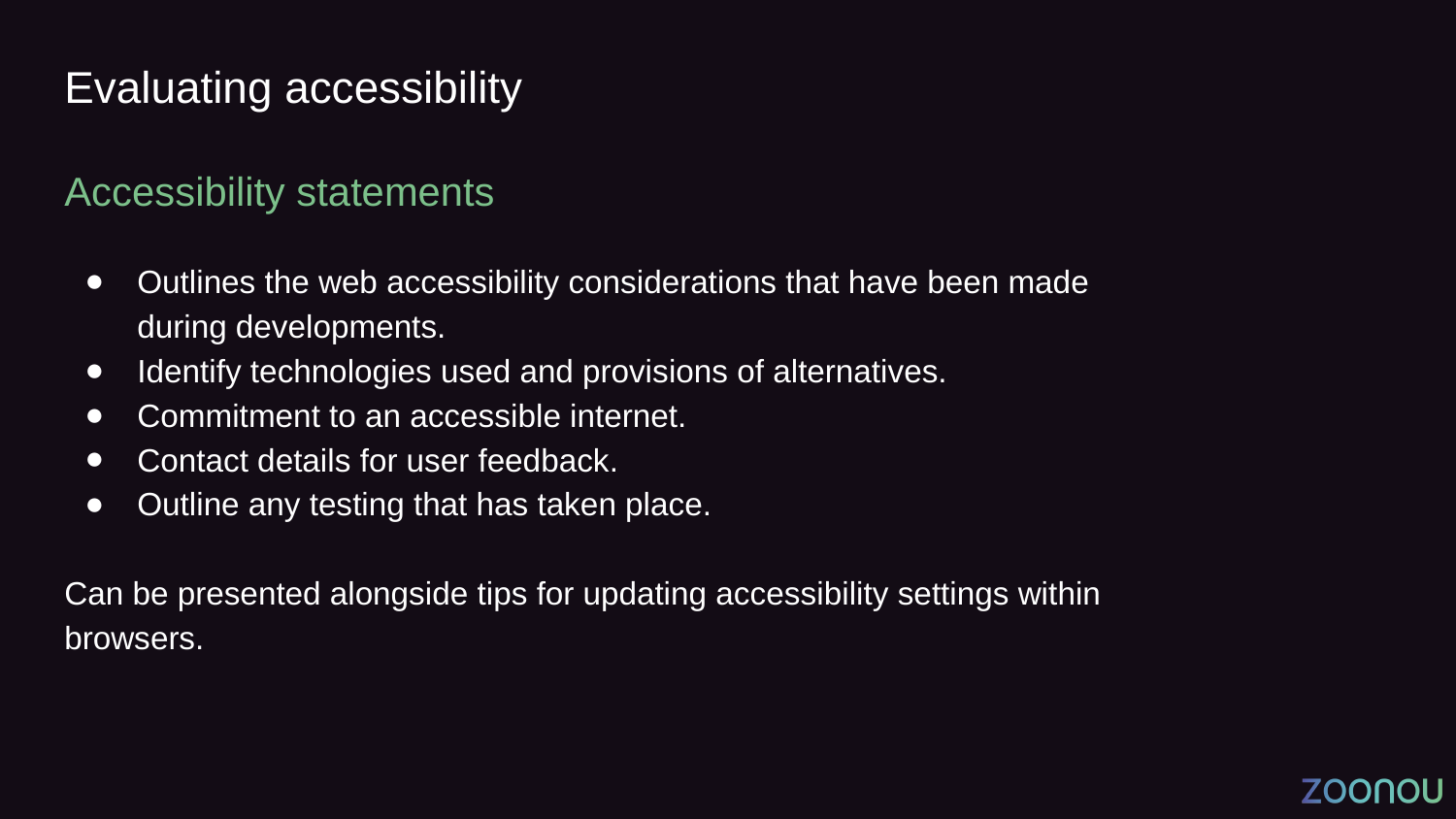

# Evaluating accessibility

Accessibility statements
Outlines the web accessibility considerations that have been made during developments.
Identify technologies used and provisions of alternatives.
Commitment to an accessible internet.
Contact details for user feedback.
Outline any testing that has taken place.

Can be presented alongside tips for updating accessibility settings within browsers.